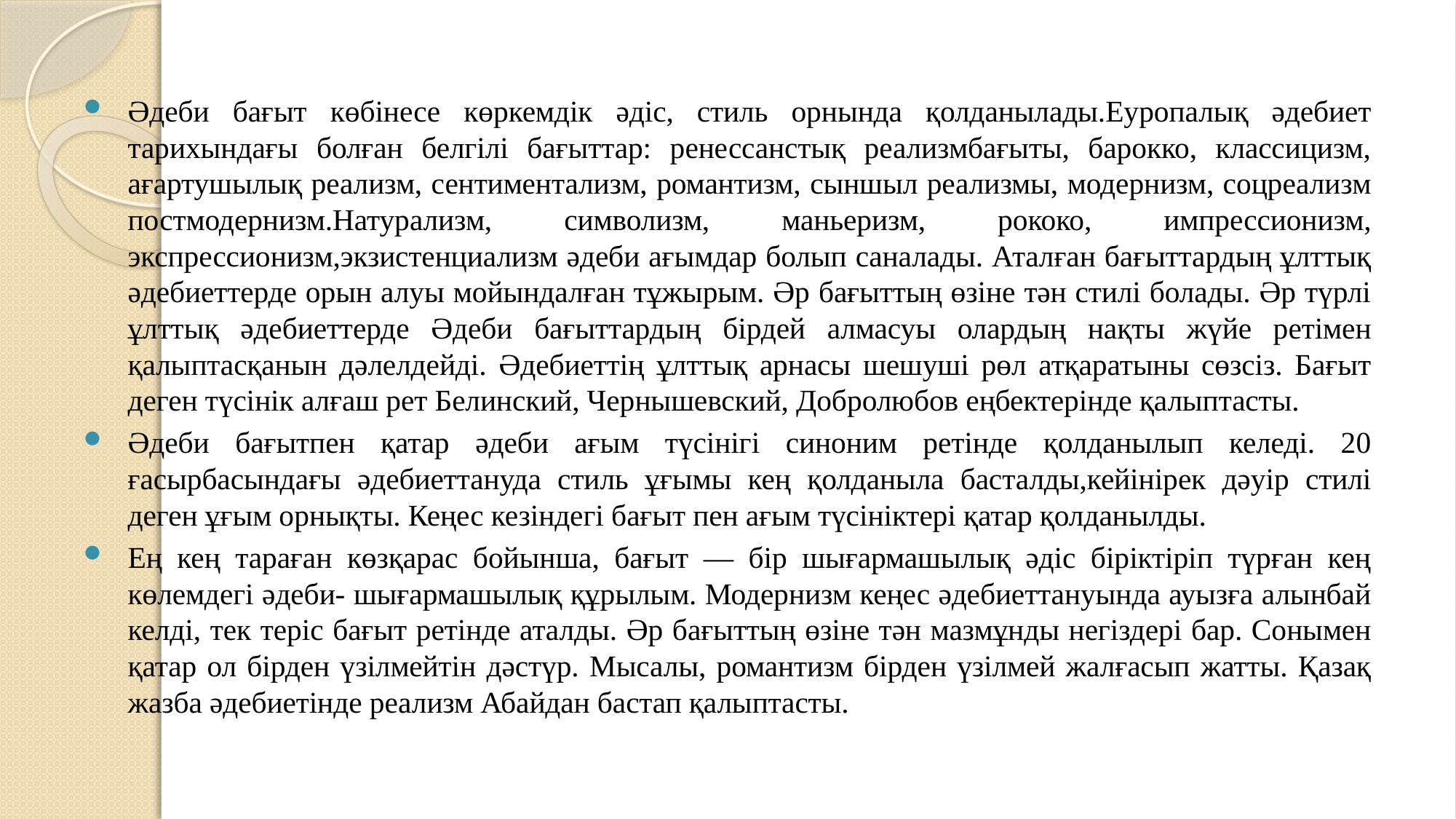

Әдеби бағыт көбінесе көркемдік әдіс, стиль орнында қолданылады.Еуропалық әдебиет тарихындағы болған белгілі бағыттар: ренессанстық реализмбағыты, барокко, классицизм, ағартушылық реализм, сентиментализм, романтизм, сыншыл реализмы, модернизм, соцреализм постмодернизм.Натурализм, символизм, маньеризм, рококо, импрессионизм, экспрессионизм,экзистенциализм әдеби ағымдар болып саналады. Аталған бағыттардың ұлттық әдебиеттерде орын алуы мойындалған тұжырым. Әр бағыттың өзіне тән стилі болады. Әр түрлі ұлттық әдебиеттерде Әдеби бағыттардың бірдей алмасуы олардың нақты жүйе ретімен қалыптасқанын дәлелдейді. Әдебиеттің ұлттық арнасы шешуші рөл атқаратыны сөзсіз. Бағыт деген түсінік алғаш рет Белинский, Чернышевский, Добролюбов еңбектерінде қалыптасты.
Әдеби бағытпен қатар әдеби ағым түсінігі синоним ретінде қолданылып келеді. 20 ғасырбасындағы әдебиеттануда стиль ұғымы кең қолданыла басталды,кейінірек дәуір стилі деген ұғым орнықты. Кеңес кезіндегі бағыт пен ағым түсініктері қатар қолданылды.
Ең кең тараған көзқарас бойынша, бағыт — бір шығармашылық әдіс біріктіріп түрған кең көлемдегі әдеби- шығармашылық құрылым. Модернизм кеңес әдебиеттануында ауызға алынбай келді, тек теріс бағыт ретінде аталды. Әр бағыттың өзіне тән мазмұнды негіздері бар. Сонымен қатар ол бірден үзілмейтін дәстүр. Мысалы, романтизм бірден үзілмей жалғасып жатты. Қазақ жазба әдебиетінде реализм Абайдан бастап қалыптасты.